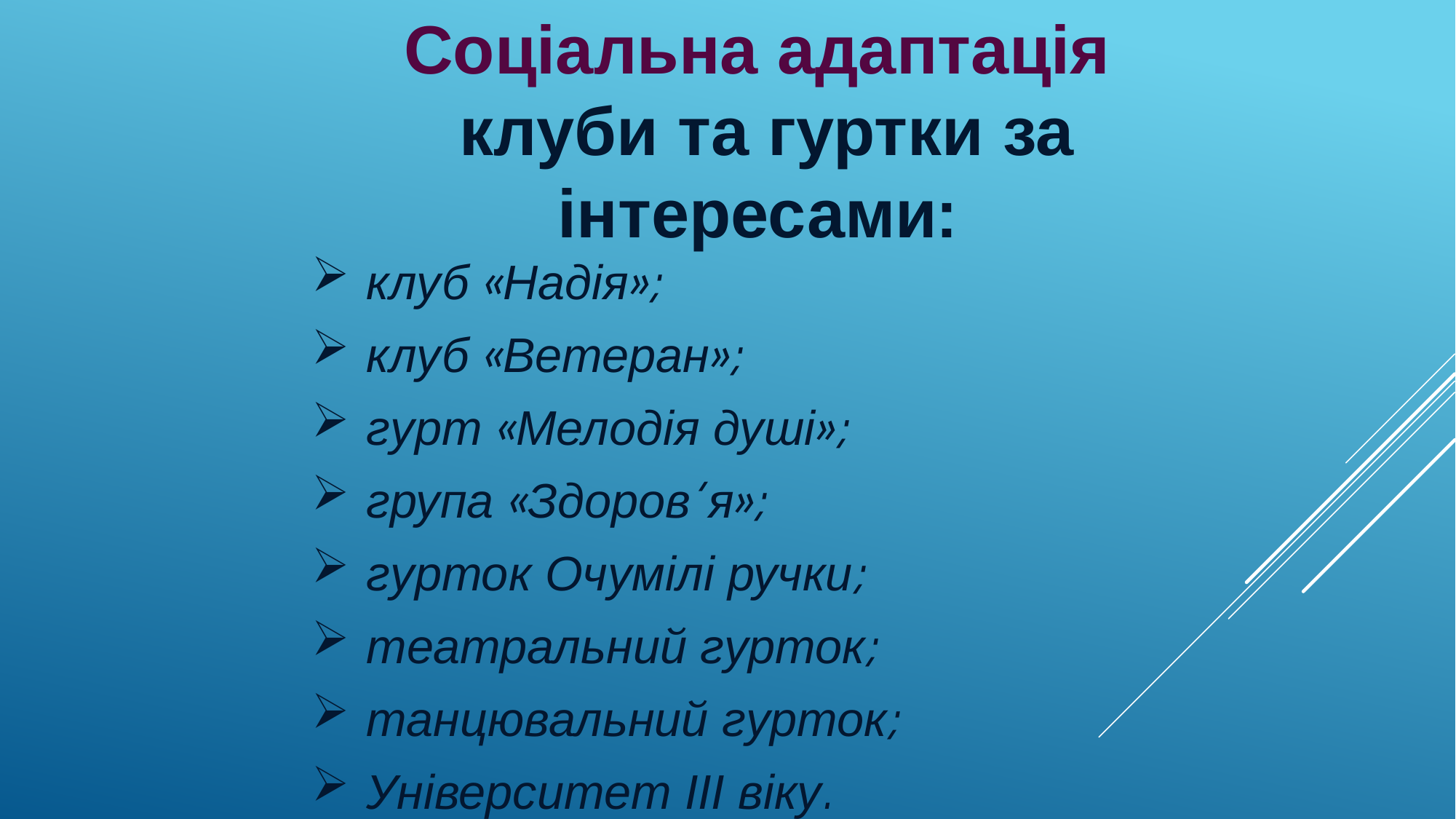

Соціальна адаптація
 клуби та гуртки за інтересами:
клуб «Надія»;

клуб «Ветеран»;

гурт «Мелодія душі»;

група «Здоров’я»;

гурток Очумілі ручки;

театральний гурток;

танцювальний гурток;

Університет ІІІ віку.